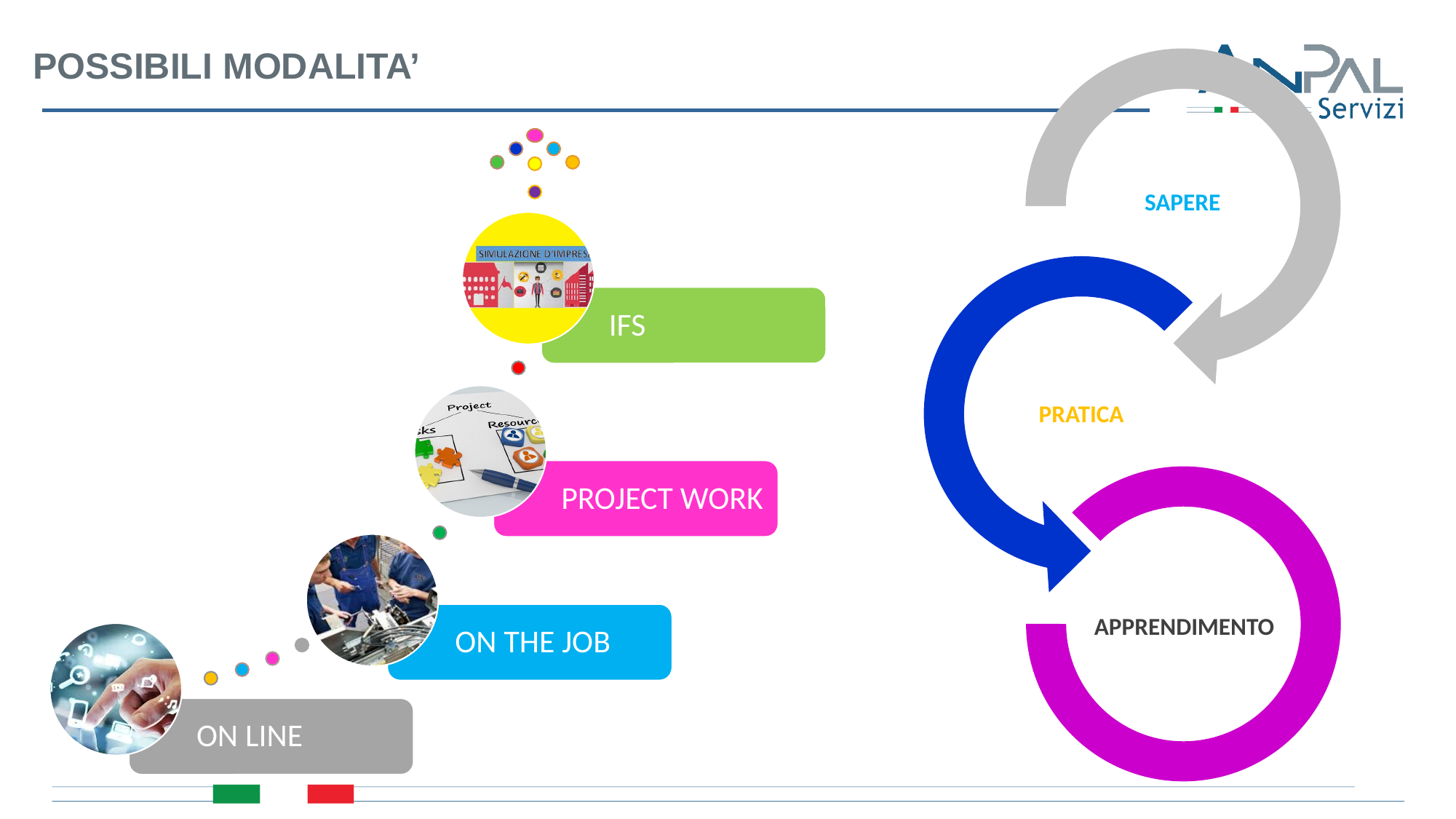

SAPERE
PRATICA
APPRENDIMENTO
POSSIBILI MODALITA’
ON LINE
ON THE JOB
PROJECT WORK
IFS